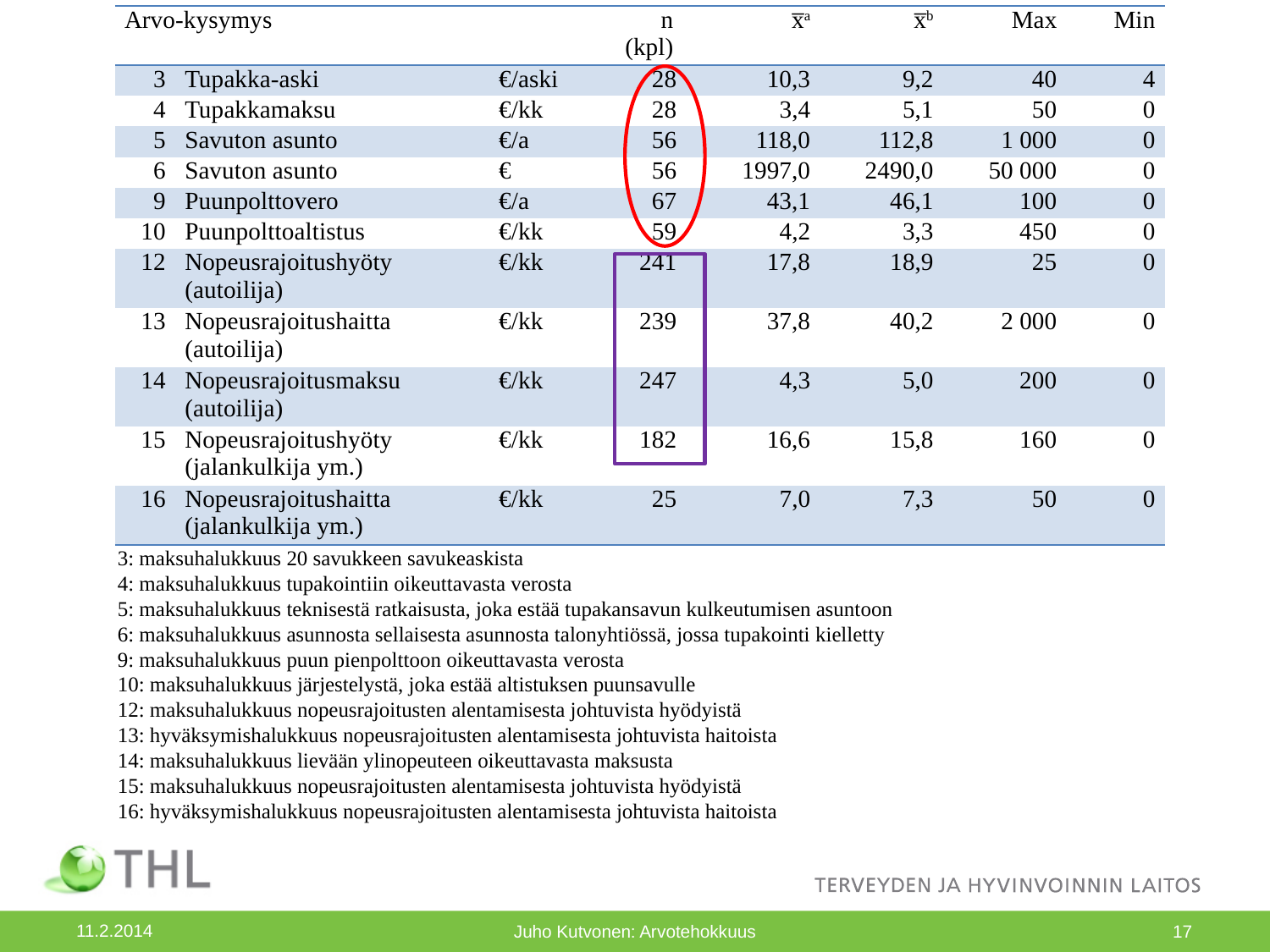

| Arvo-kysymys |  |  | n (kpl) | x̅a | x̅b | Max | Min |
| --- | --- | --- | --- | --- | --- | --- | --- |
| 3 | Tupakka-aski | €/aski | 28 | 10,3 | 9,2 | 40 | 4 |
| 4 | Tupakkamaksu | €/kk | 28 | 3,4 | 5,1 | 50 | 0 |
| 5 | Savuton asunto | €/a | 56 | 118,0 | 112,8 | 1 000 | 0 |
| 6 | Savuton asunto | € | 56 | 1997,0 | 2490,0 | 50 000 | 0 |
| 9 | Puunpolttovero | €/a | 67 | 43,1 | 46,1 | 100 | 0 |
| 10 | Puunpolttoaltistus | €/kk | 59 | 4,2 | 3,3 | 450 | 0 |
| 12 | Nopeusrajoitushyöty (autoilija) | €/kk | 241 | 17,8 | 18,9 | 25 | 0 |
| 13 | Nopeusrajoitushaitta (autoilija) | €/kk | 239 | 37,8 | 40,2 | 2 000 | 0 |
| 14 | Nopeusrajoitusmaksu (autoilija) | €/kk | 247 | 4,3 | 5,0 | 200 | 0 |
| 15 | Nopeusrajoitushyöty (jalankulkija ym.) | €/kk | 182 | 16,6 | 15,8 | 160 | 0 |
| 16 | Nopeusrajoitushaitta (jalankulkija ym.) | €/kk | 25 | 7,0 | 7,3 | 50 | 0 |

3: maksuhalukkuus 20 savukkeen savukeaskista
4: maksuhalukkuus tupakointiin oikeuttavasta verosta
5: maksuhalukkuus teknisestä ratkaisusta, joka estää tupakansavun kulkeutumisen asuntoon
6: maksuhalukkuus asunnosta sellaisesta asunnosta talonyhtiössä, jossa tupakointi kielletty
9: maksuhalukkuus puun pienpolttoon oikeuttavasta verosta
10: maksuhalukkuus järjestelystä, joka estää altistuksen puunsavulle
12: maksuhalukkuus nopeusrajoitusten alentamisesta johtuvista hyödyistä
13: hyväksymishalukkuus nopeusrajoitusten alentamisesta johtuvista haitoista
14: maksuhalukkuus lievään ylinopeuteen oikeuttavasta maksusta
15: maksuhalukkuus nopeusrajoitusten alentamisesta johtuvista hyödyistä
16: hyväksymishalukkuus nopeusrajoitusten alentamisesta johtuvista haitoista
11.2.2014
Juho Kutvonen: Arvotehokkuus
17